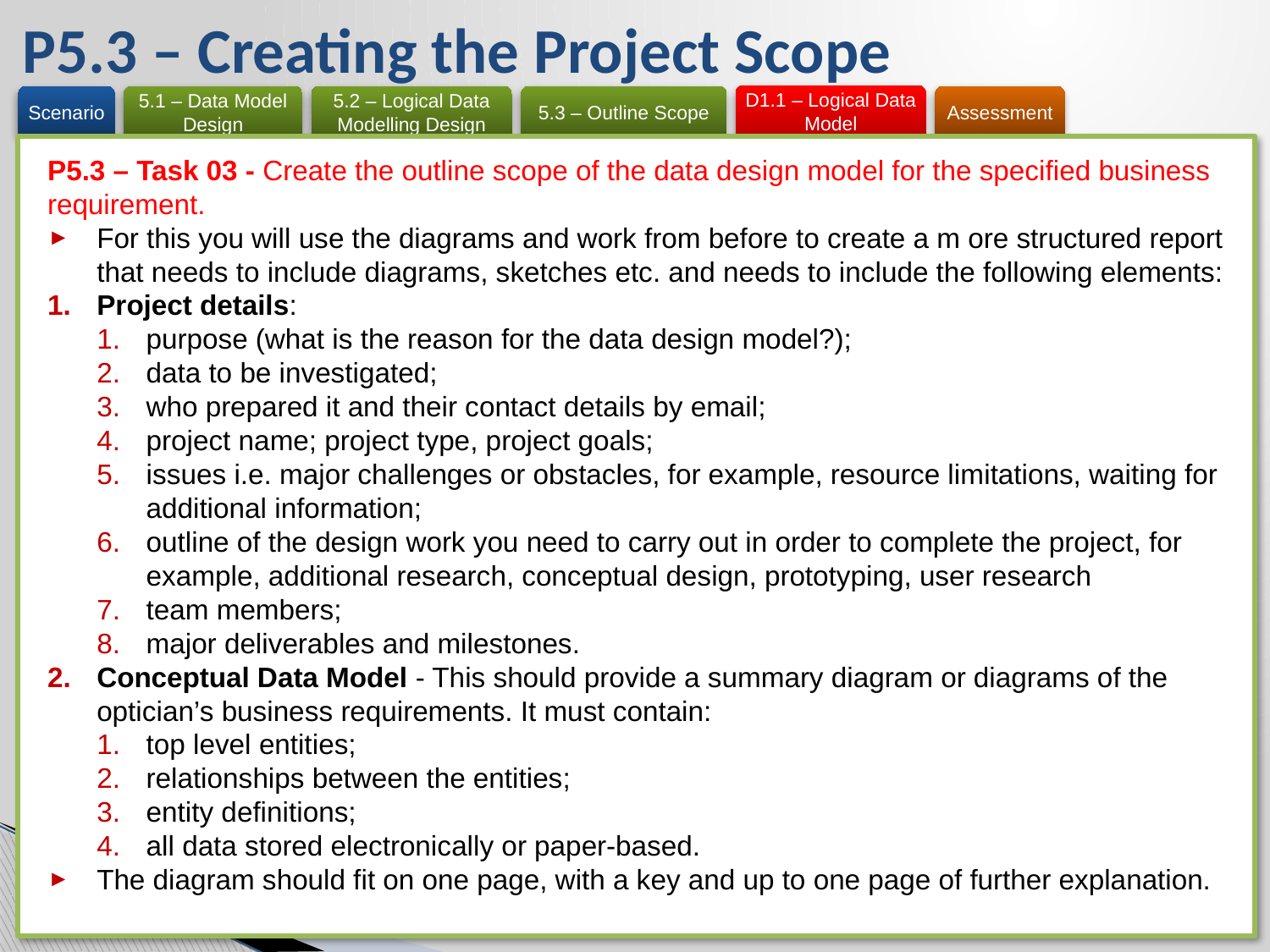

# P5.3 – Creating the Project Scope
P5.3 – Task 03 - Create the outline scope of the data design model for the specified business requirement.
For this you will use the diagrams and work from before to create a m ore structured report that needs to include diagrams, sketches etc. and needs to include the following elements:
Project details:
purpose (what is the reason for the data design model?);
data to be investigated;
who prepared it and their contact details by email;
project name; project type, project goals;
issues i.e. major challenges or obstacles, for example, resource limitations, waiting for additional information;
outline of the design work you need to carry out in order to complete the project, for example, additional research, conceptual design, prototyping, user research
team members;
major deliverables and milestones.
Conceptual Data Model - This should provide a summary diagram or diagrams of the optician’s business requirements. It must contain:
top level entities;
relationships between the entities;
entity definitions;
all data stored electronically or paper-based.
The diagram should fit on one page, with a key and up to one page of further explanation.